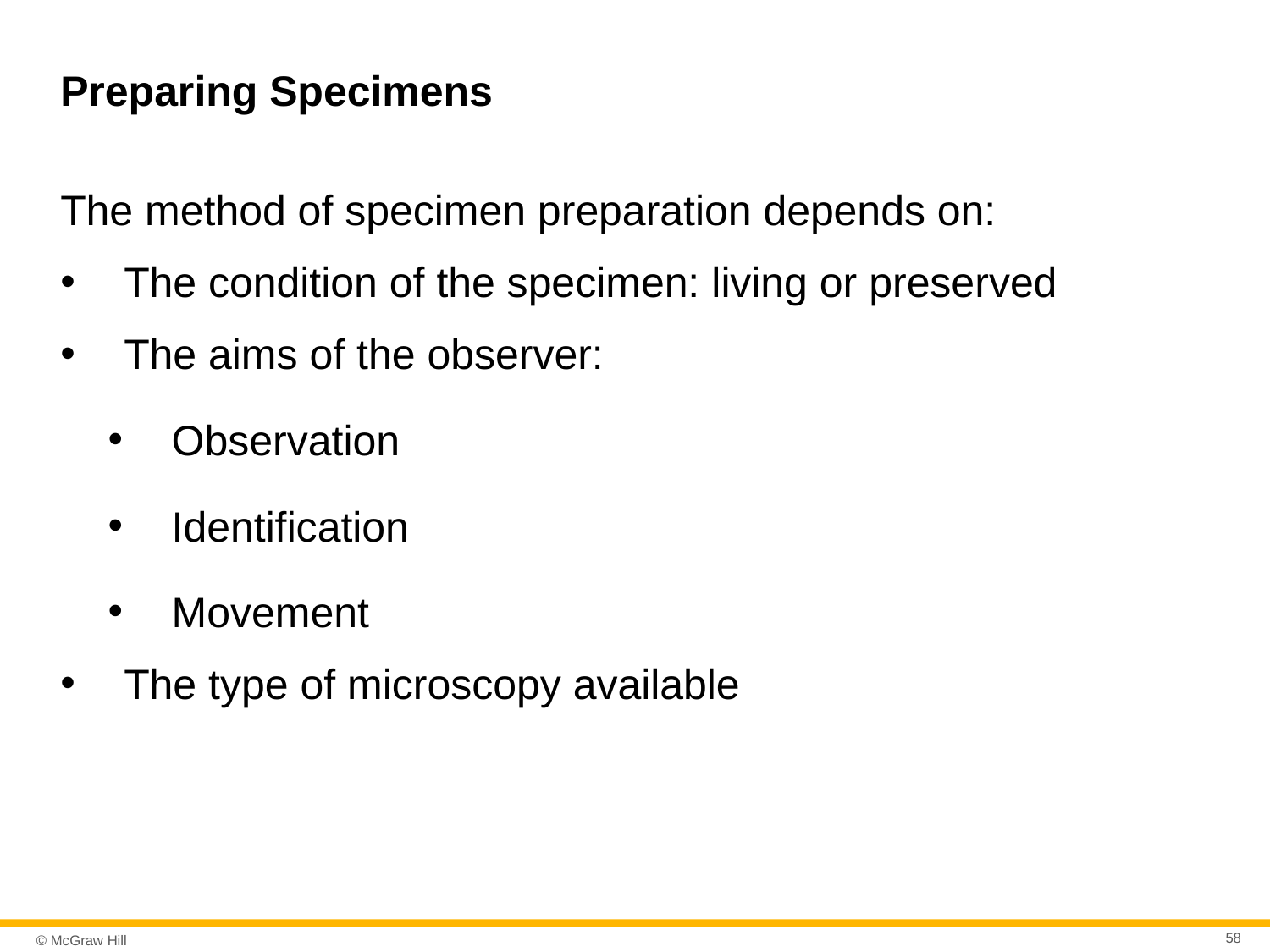

# Preparing Specimens
The method of specimen preparation depends on:
The condition of the specimen: living or preserved
The aims of the observer:
Observation
Identification
Movement
The type of microscopy available